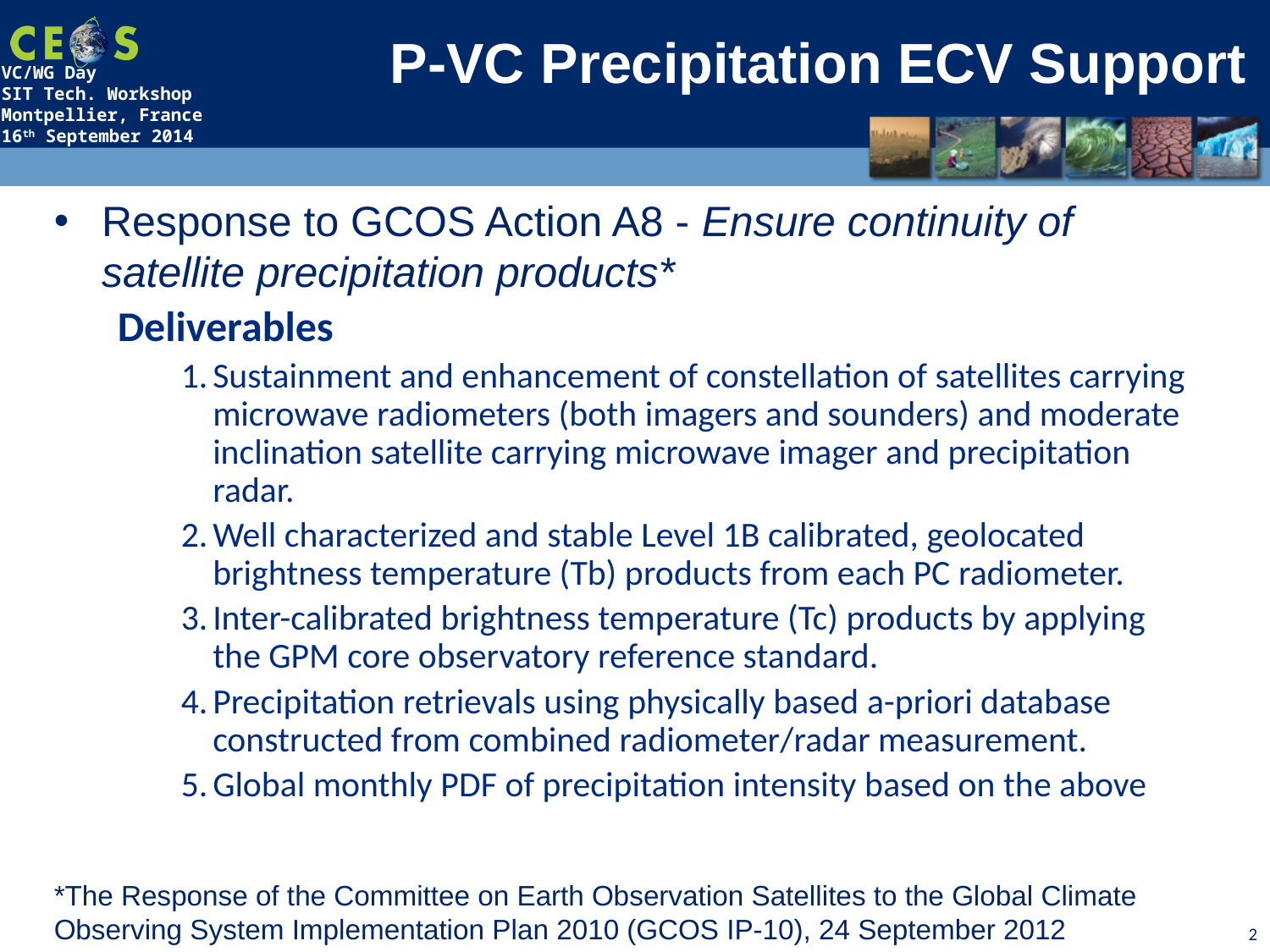

# P-VC Precipitation ECV Support
Response to GCOS Action A8 - Ensure continuity of satellite precipitation products*
Deliverables
Sustainment and enhancement of constellation of satellites carrying microwave radiometers (both imagers and sounders) and moderate inclination satellite carrying microwave imager and precipitation radar.
Well characterized and stable Level 1B calibrated, geolocated brightness temperature (Tb) products from each PC radiometer.
Inter-calibrated brightness temperature (Tc) products by applying the GPM core observatory reference standard.
Precipitation retrievals using physically based a-priori database constructed from combined radiometer/radar measurement.
Global monthly PDF of precipitation intensity based on the above

*The Response of the Committee on Earth Observation Satellites to the Global Climate Observing System Implementation Plan 2010 (GCOS IP-10), 24 September 2012
2